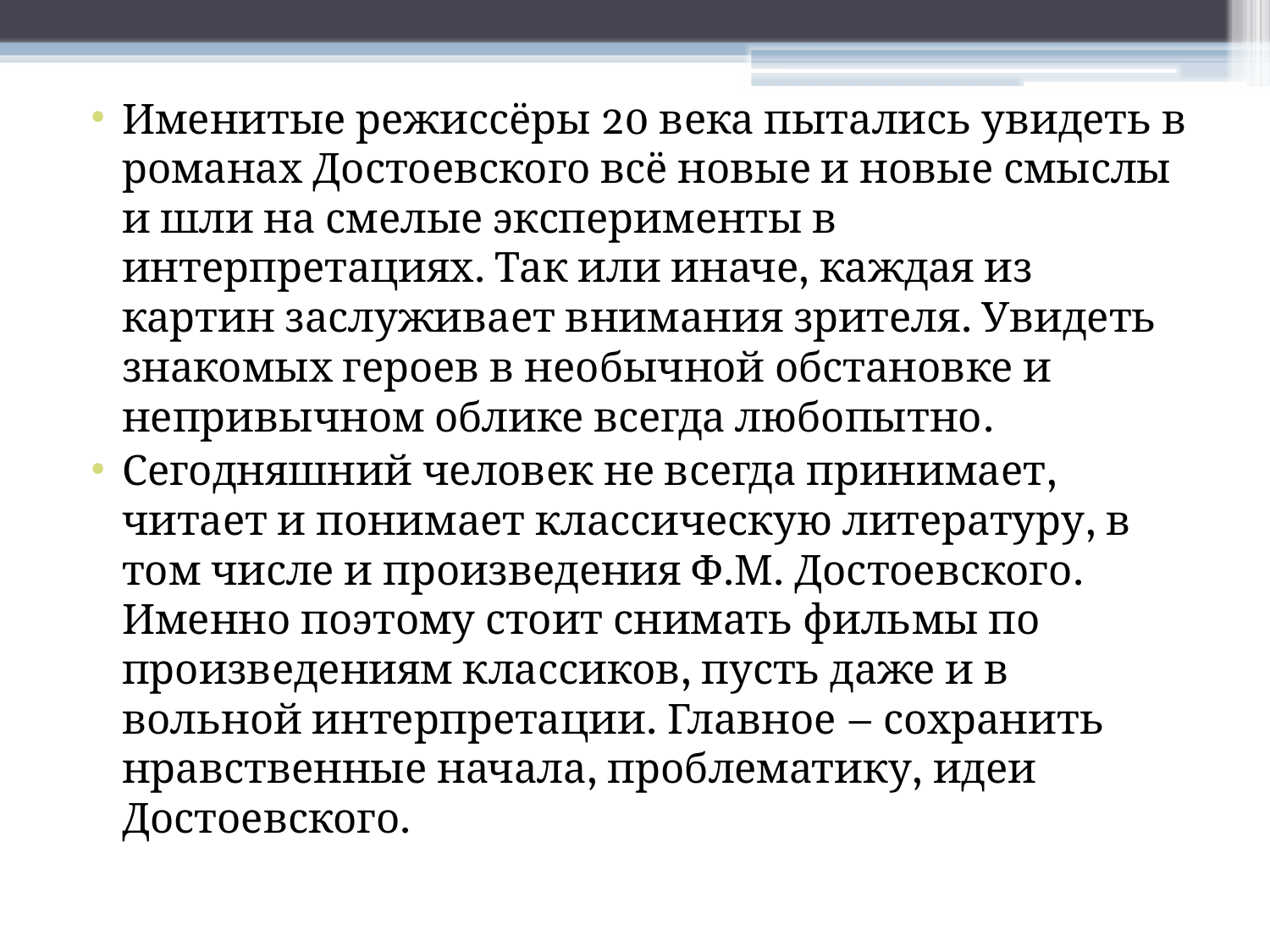

Именитые режиссёры 20 века пытались увидеть в романах Достоевского всё новые и новые смыслы и шли на смелые эксперименты в интерпретациях. Так или иначе, каждая из картин заслуживает внимания зрителя. Увидеть знакомых героев в необычной обстановке и непривычном облике всегда любопытно.
Сегодняшний человек не всегда принимает, читает и понимает классическую литературу, в том числе и произведения Ф.М. Достоевского. Именно поэтому стоит снимать фильмы по произведениям классиков, пусть даже и в вольной интерпретации. Главное – сохранить нравственные начала, проблематику, идеи Достоевского.